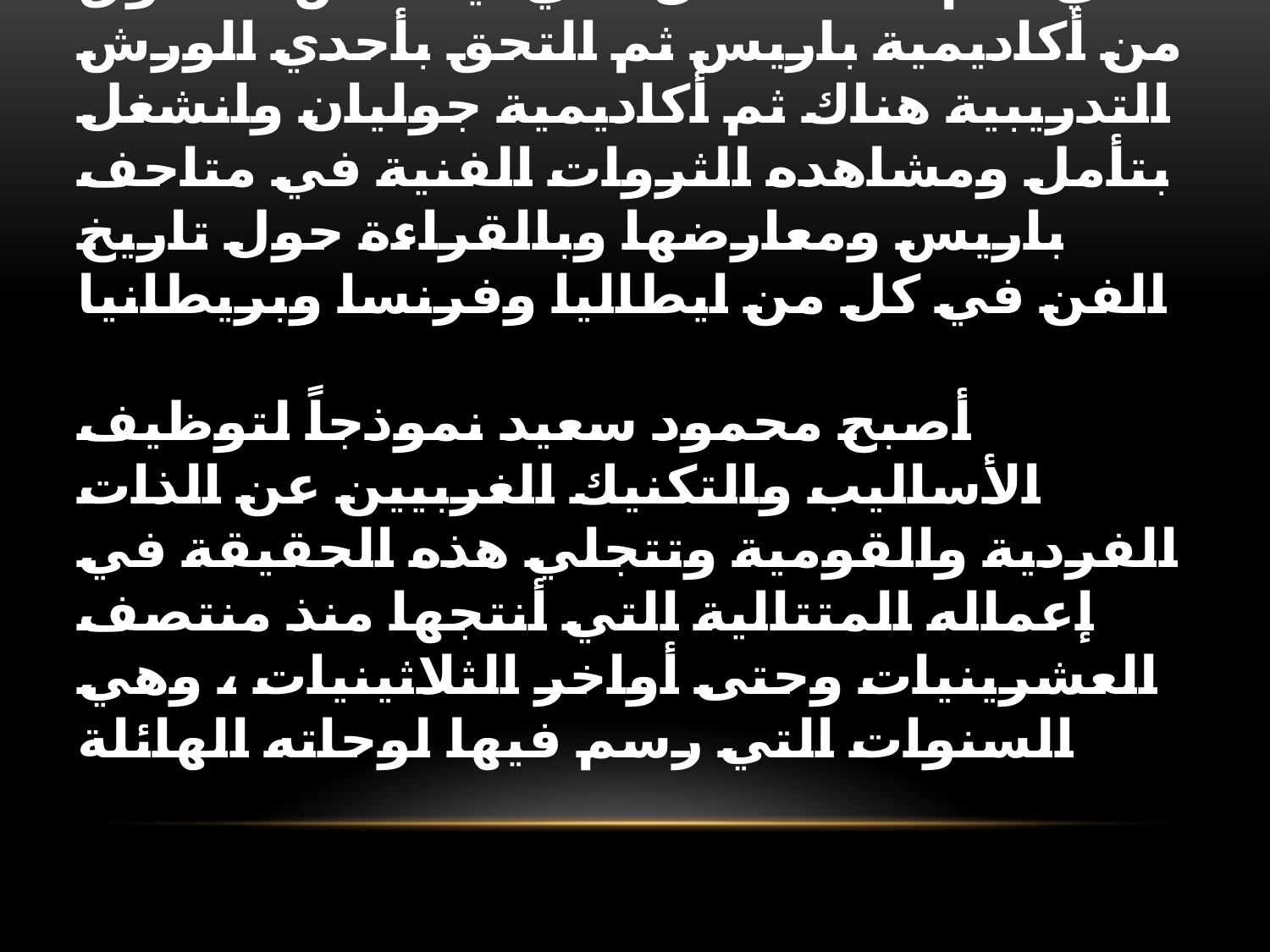

# ولد محمود سعيد في 8 ابريل 1897 بمدينه الإسكندرية حيث ،   يعد محمود سعيد من أوائل مؤسسي المدرسة المصرية الحديثة في الفنون التشكيلية ، تميزت خطوات تطوره الفن بالتماسك والصلابة والأصالة ، وجاءت أعماله ولوحاته معبره عن مراحل نضجه الشخصي كمثقف وفنان ومبدع ، تفاعل مع مراحل نضج الوعي المصري وامتزج بخصوصية الشخصية المصرية العربية .     في عام 1919 حصل علي ليسانس الحقوق من أكاديمية باريس ثم التحق بأحدي الورش التدريبية هناك ثم أكاديمية جوليان وانشغل بتأمل ومشاهده الثروات الفنية في متاحف باريس ومعارضها وبالقراءة حول تاريخ الفن في كل من ايطاليا وفرنسا وبريطانيا   أصبح محمود سعيد نموذجاً لتوظيف الأساليب والتكنيك الغربيين عن الذات الفردية والقومية وتتجلي هذه الحقيقة في إعماله المتتالية التي أنتجها منذ منتصف العشرينيات وحتى أواخر الثلاثينيات ، وهي السنوات التي رسم فيها لوحاته الهائلة